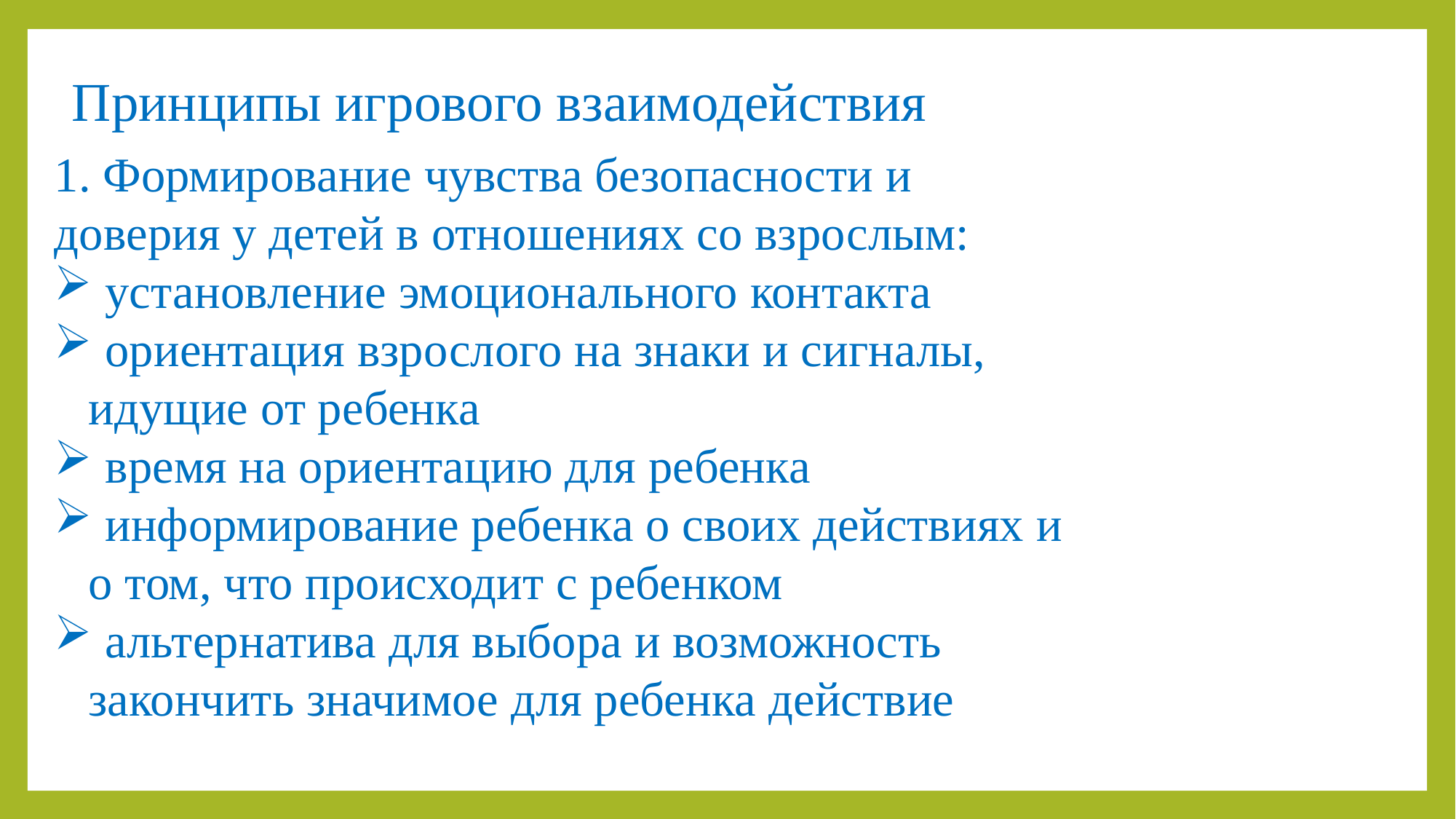

Принципы игрового взаимодействия
1. Формирование чувства безопасности и доверия у детей в отношениях со взрослым:
 установление эмоционального контакта
 ориентация взрослого на знаки и сигналы, идущие от ребенка
 время на ориентацию для ребенка
 информирование ребенка о своих действиях и о том, что происходит с ребенком
 альтернатива для выбора и возможность закончить значимое для ребенка действие